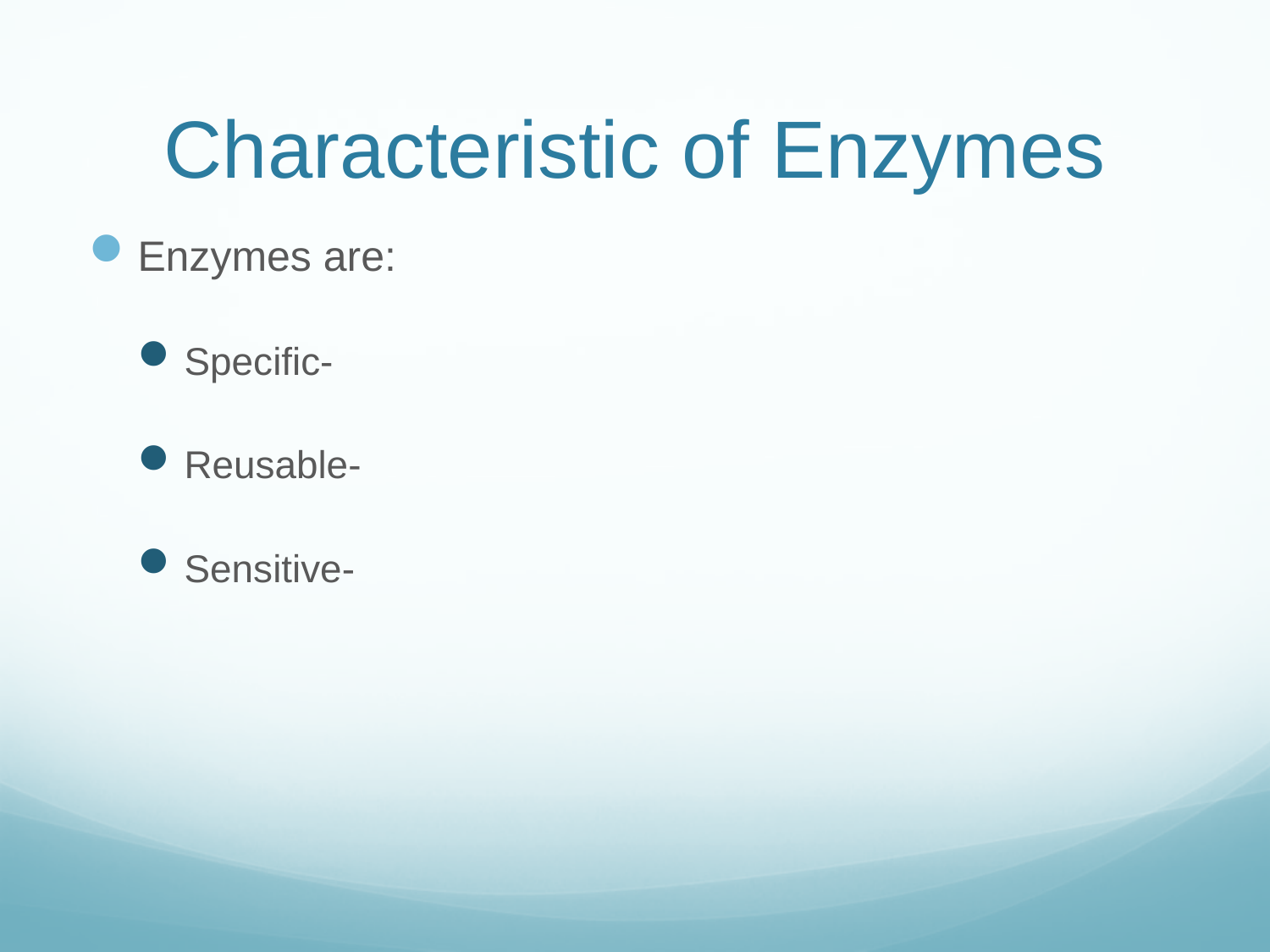

# Characteristic of Enzymes
Enzymes are:
Specific-
Reusable-
Sensitive-